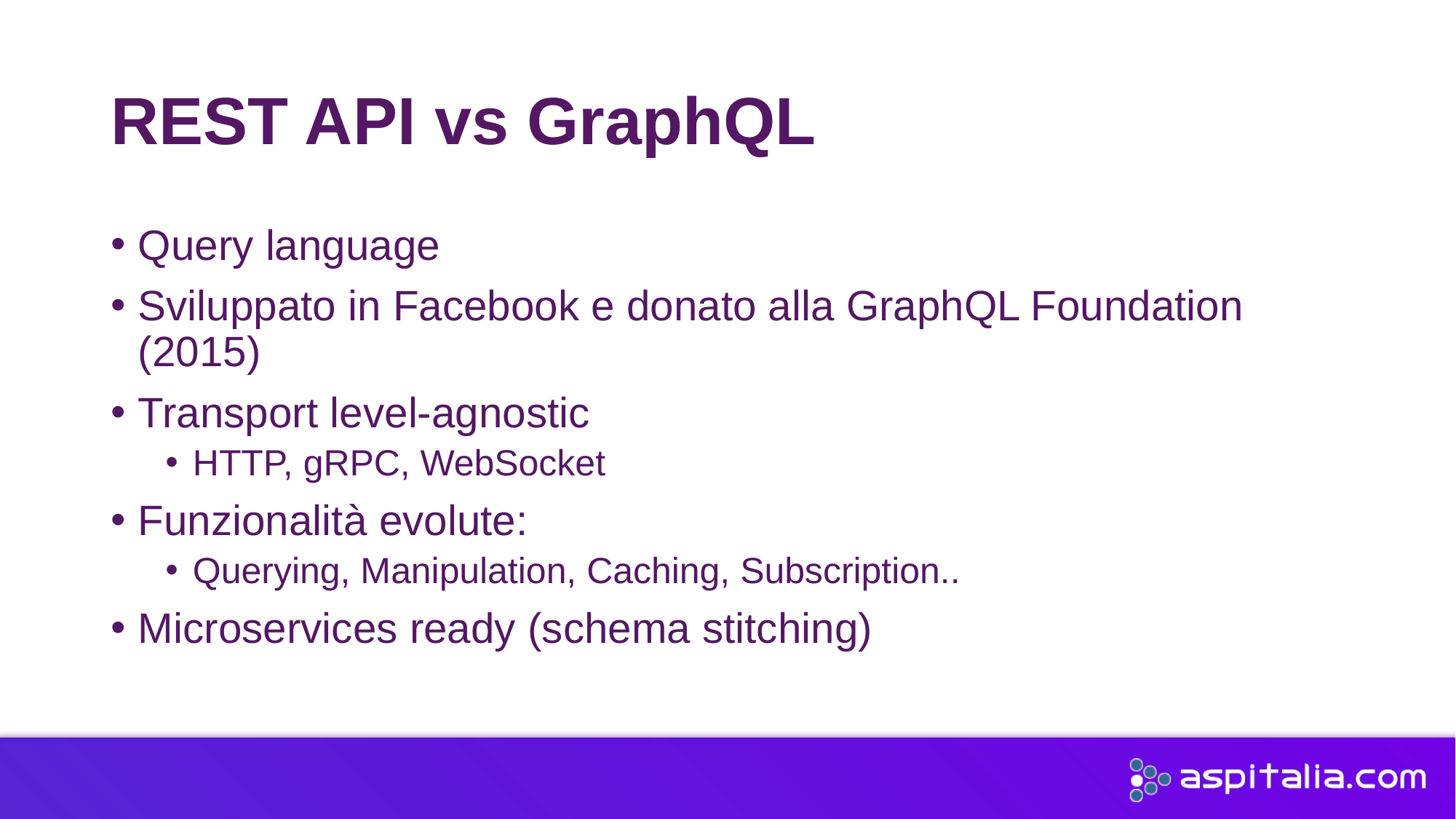

# REST API vs GraphQL
Query language
Sviluppato in Facebook e donato alla GraphQL Foundation (2015)
Transport level-agnostic
HTTP, gRPC, WebSocket
Funzionalità evolute:
Querying, Manipulation, Caching, Subscription..
Microservices ready (schema stitching)